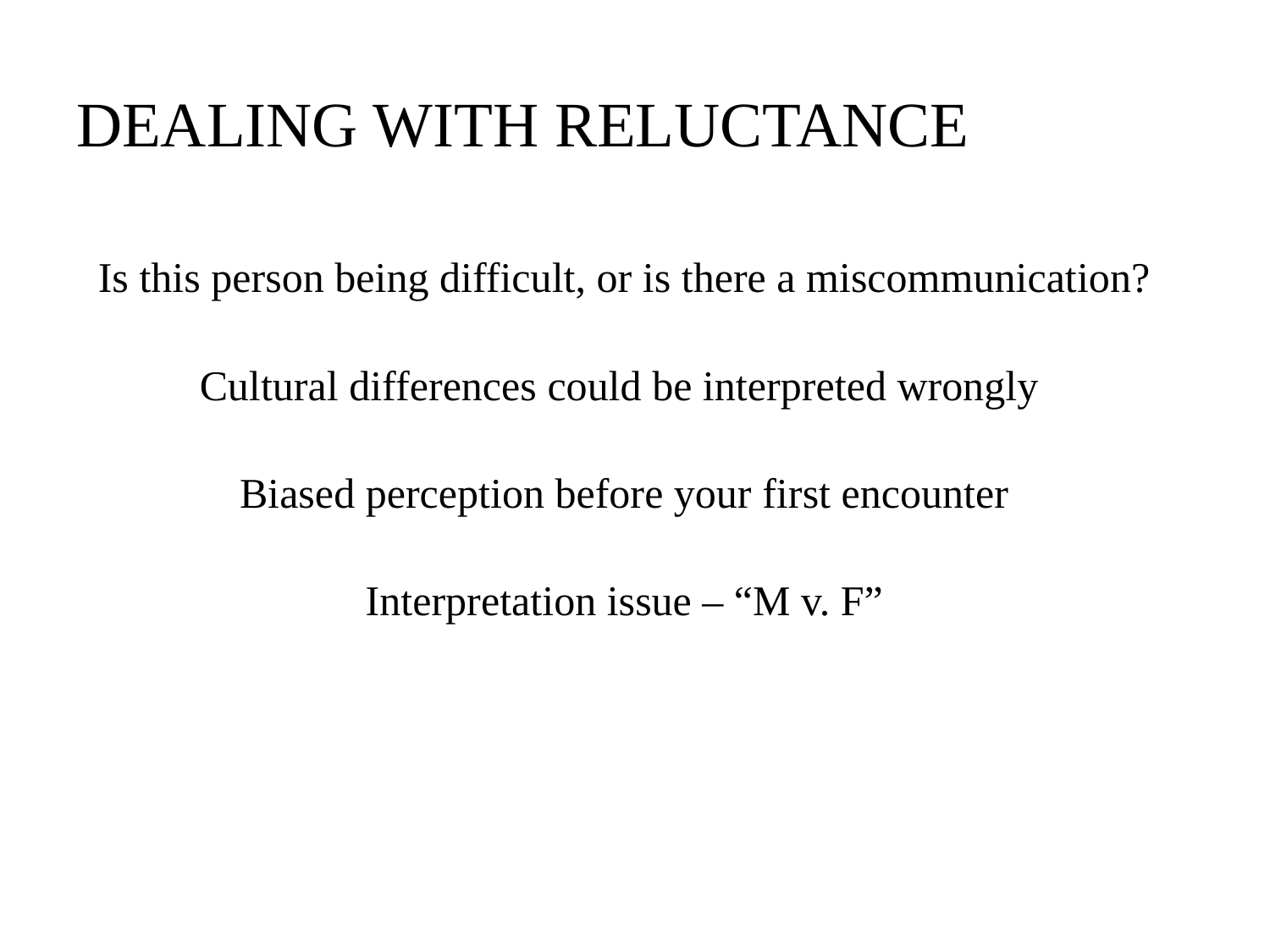

# DEALING WITH RELUCTANCE
Is this person being difficult, or is there a miscommunication?

Cultural differences could be interpreted wrongly

Biased perception before your first encounter

Interpretation issue – “M v. F”